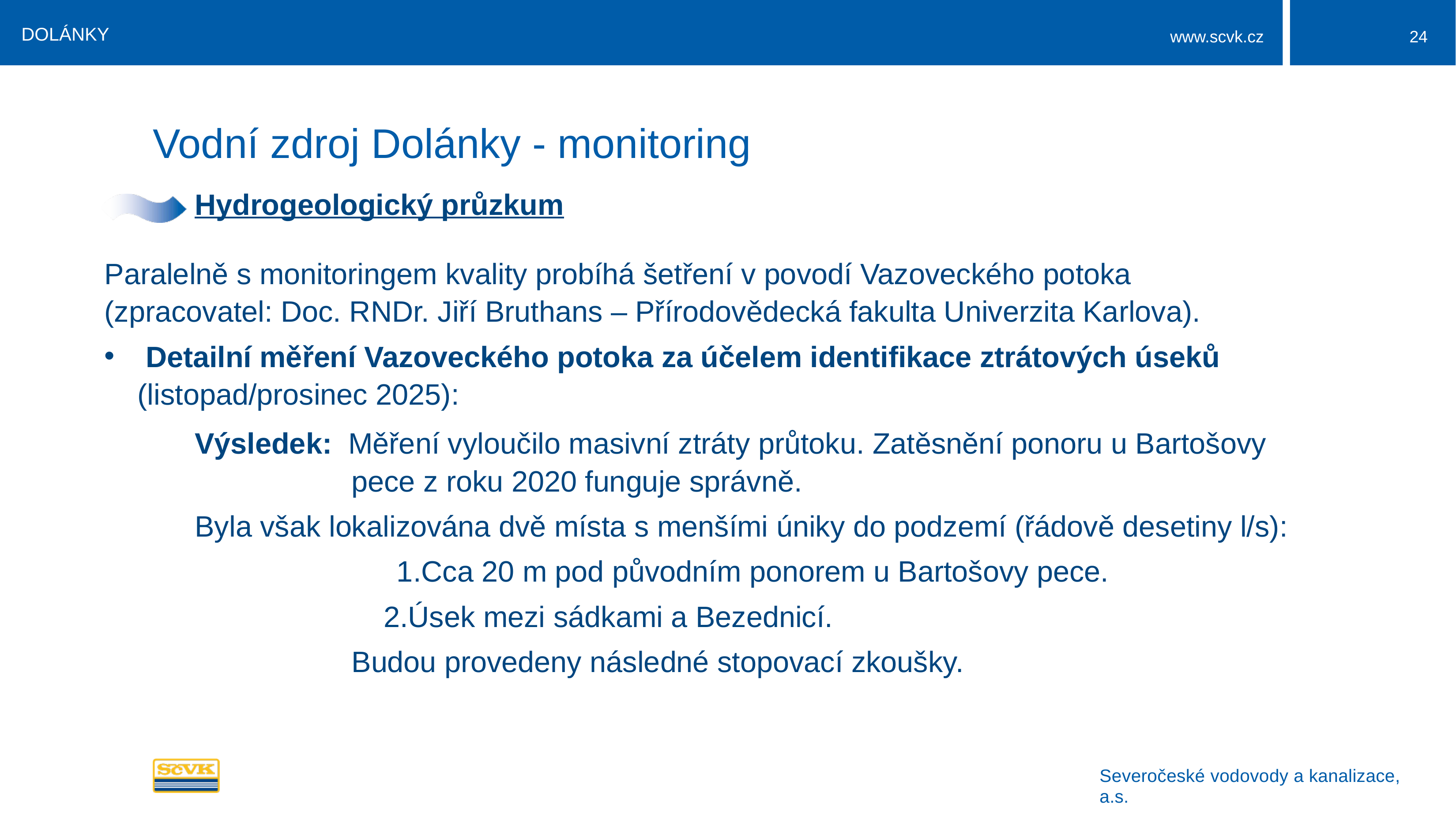

DOLÁNKY
24
# Vodní zdroj Dolánky - monitoring
Hydrogeologický průzkum

Paralelně s monitoringem kvality probíhá šetření v povodí Vazoveckého potoka      (zpracovatel: Doc. RNDr. Jiří Bruthans – Přírodovědecká fakulta Univerzita Karlova).
 Detailní měření Vazoveckého potoka za účelem identifikace ztrátových úseků (listopad/prosinec 2025):
Výsledek:  Měření vyloučilo masivní ztráty průtoku. Zatěsnění ponoru u Bartošovy pece z roku 2020 funguje správně.
Byla však lokalizována dvě místa s menšími úniky do podzemí (řádově desetiny l/s):
Cca 20 m pod původním ponorem u Bartošovy pece.
Úsek mezi sádkami a Bezednicí.
	Budou provedeny následné stopovací zkoušky.